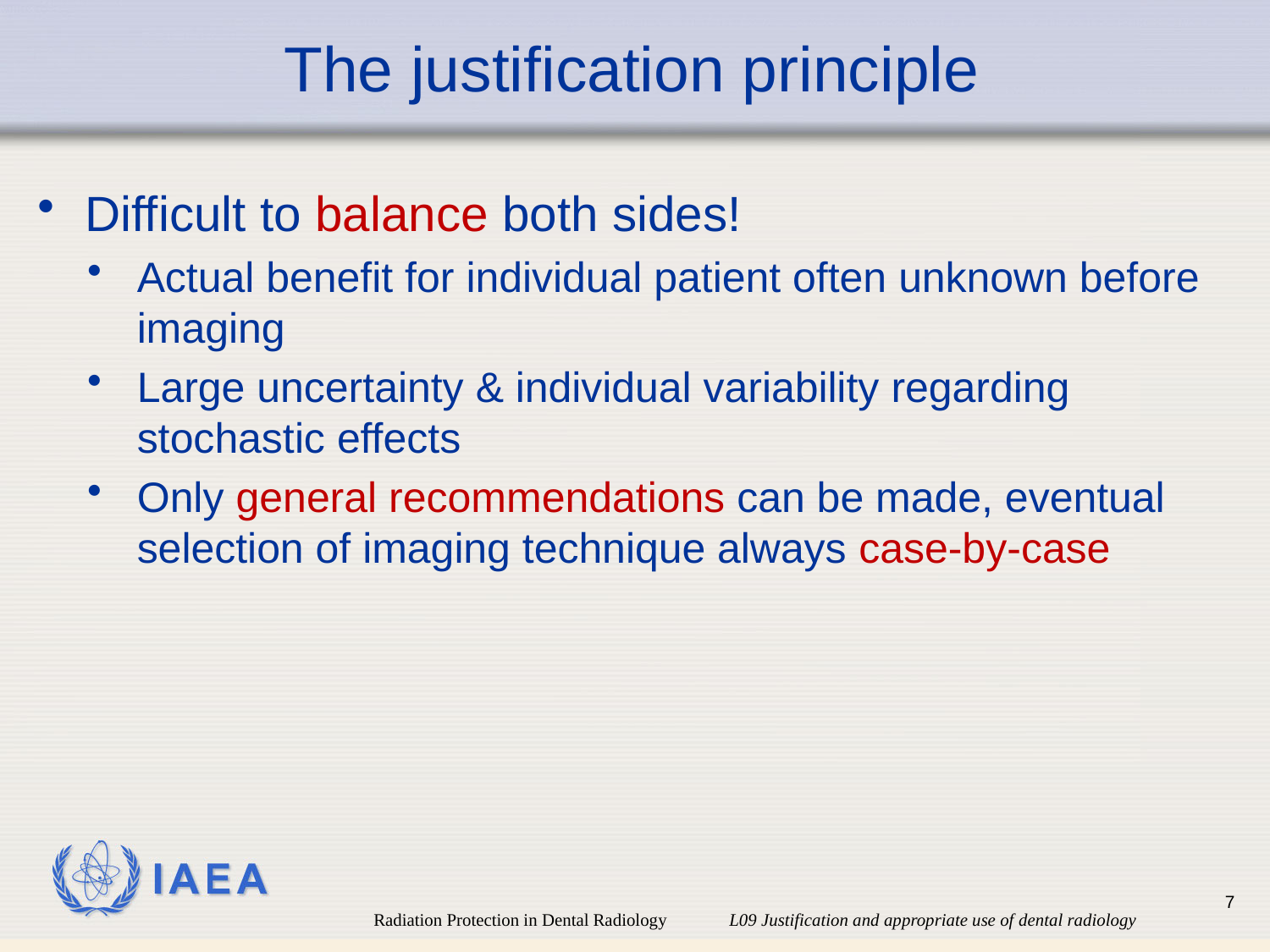

# The justification principle
Difficult to balance both sides!
Actual benefit for individual patient often unknown before imaging
Large uncertainty & individual variability regarding stochastic effects
Only general recommendations can be made, eventual selection of imaging technique always case-by-case

7
Radiation Protection in Dental Radiology              L09 Justification and appropriate use of dental radiology